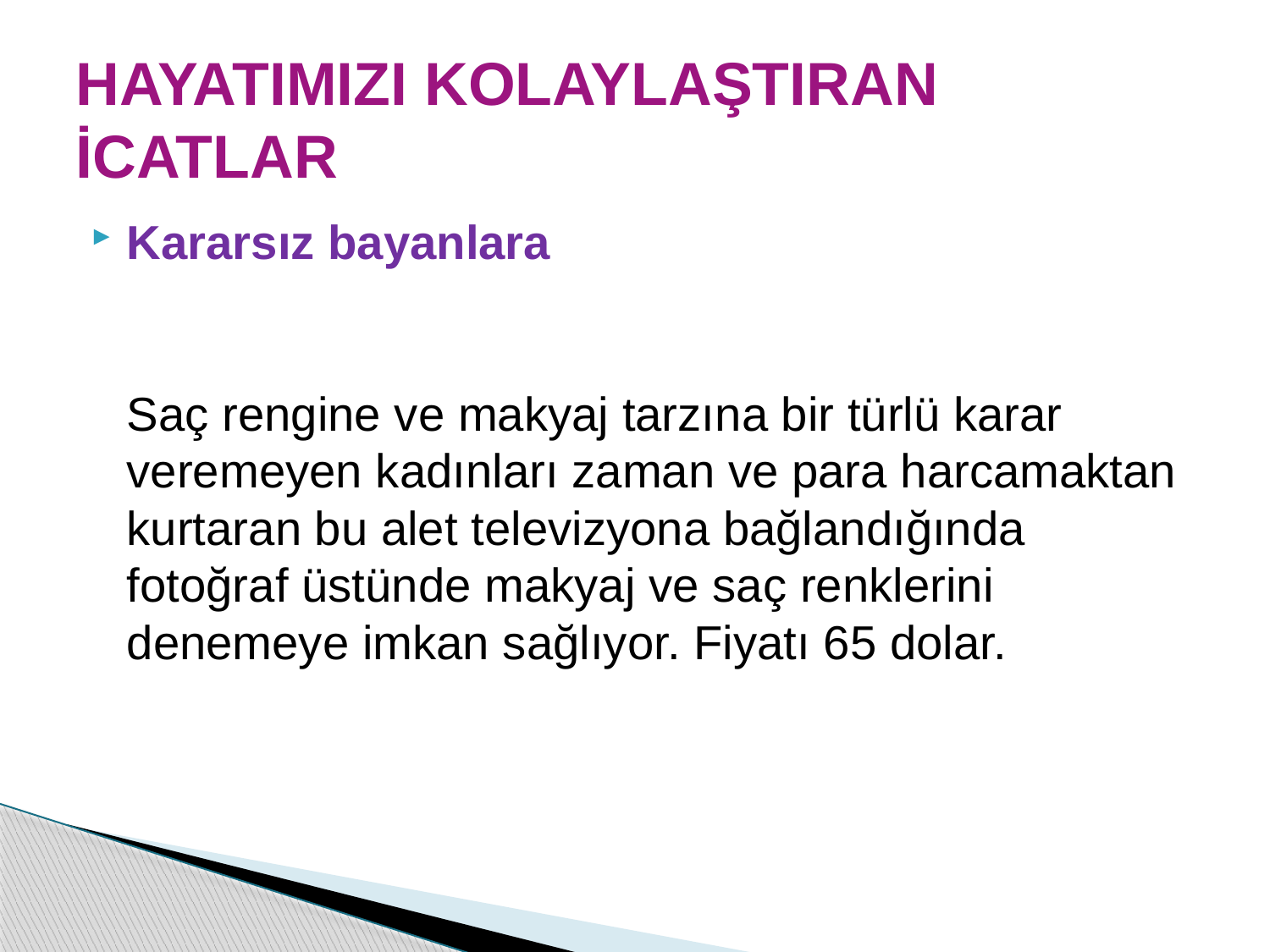

# HAYATIMIZI KOLAYLAŞTIRAN İCATLAR
Kararsız bayanlara
Saç rengine ve makyaj tarzına bir türlü karar veremeyen kadınları zaman ve para harcamaktan kurtaran bu alet televizyona bağlandığında fotoğraf üstünde makyaj ve saç renklerini denemeye imkan sağlıyor. Fiyatı 65 dolar.